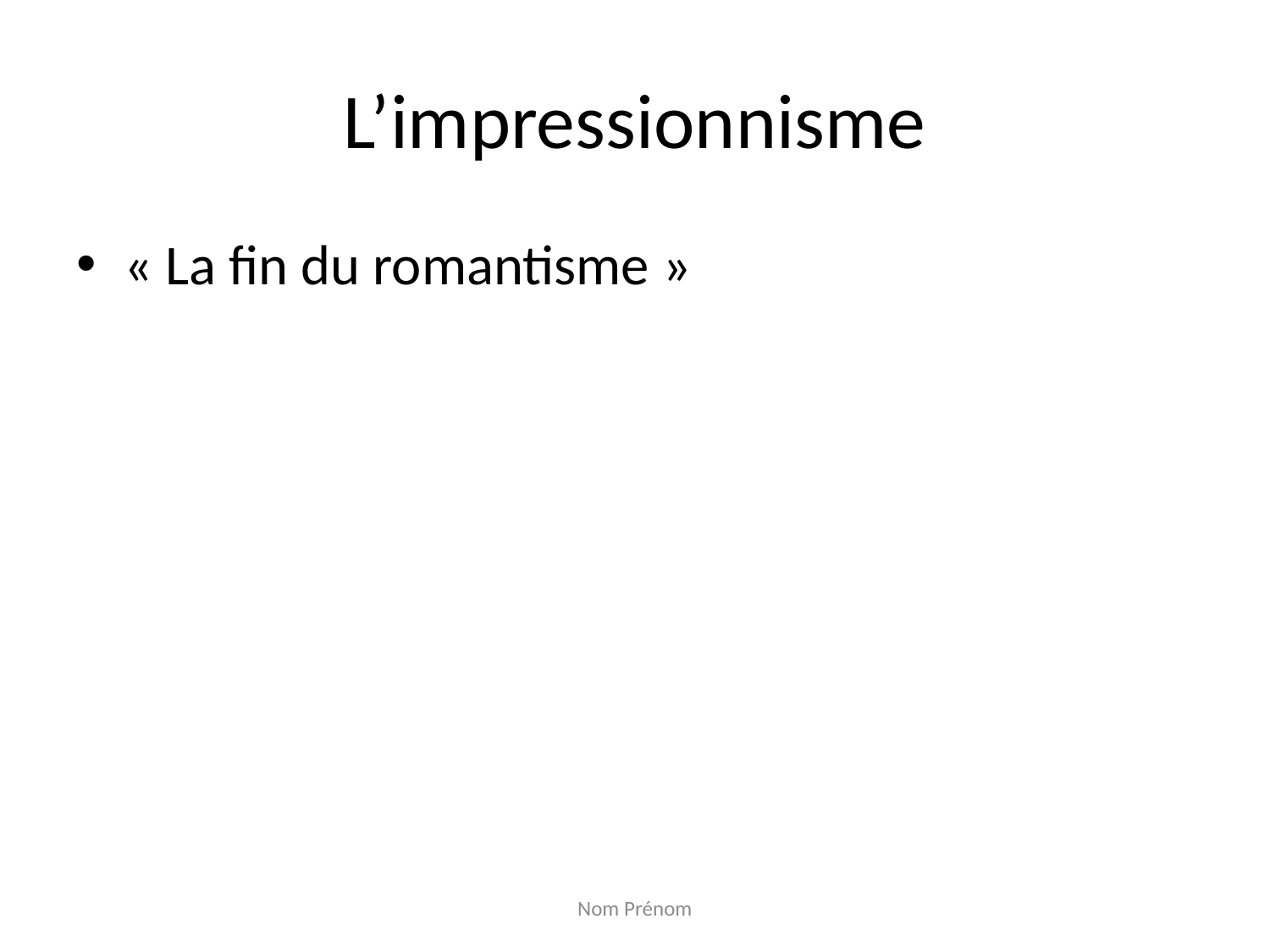

# L’impressionnisme
« La fin du romantisme »
Nom Prénom